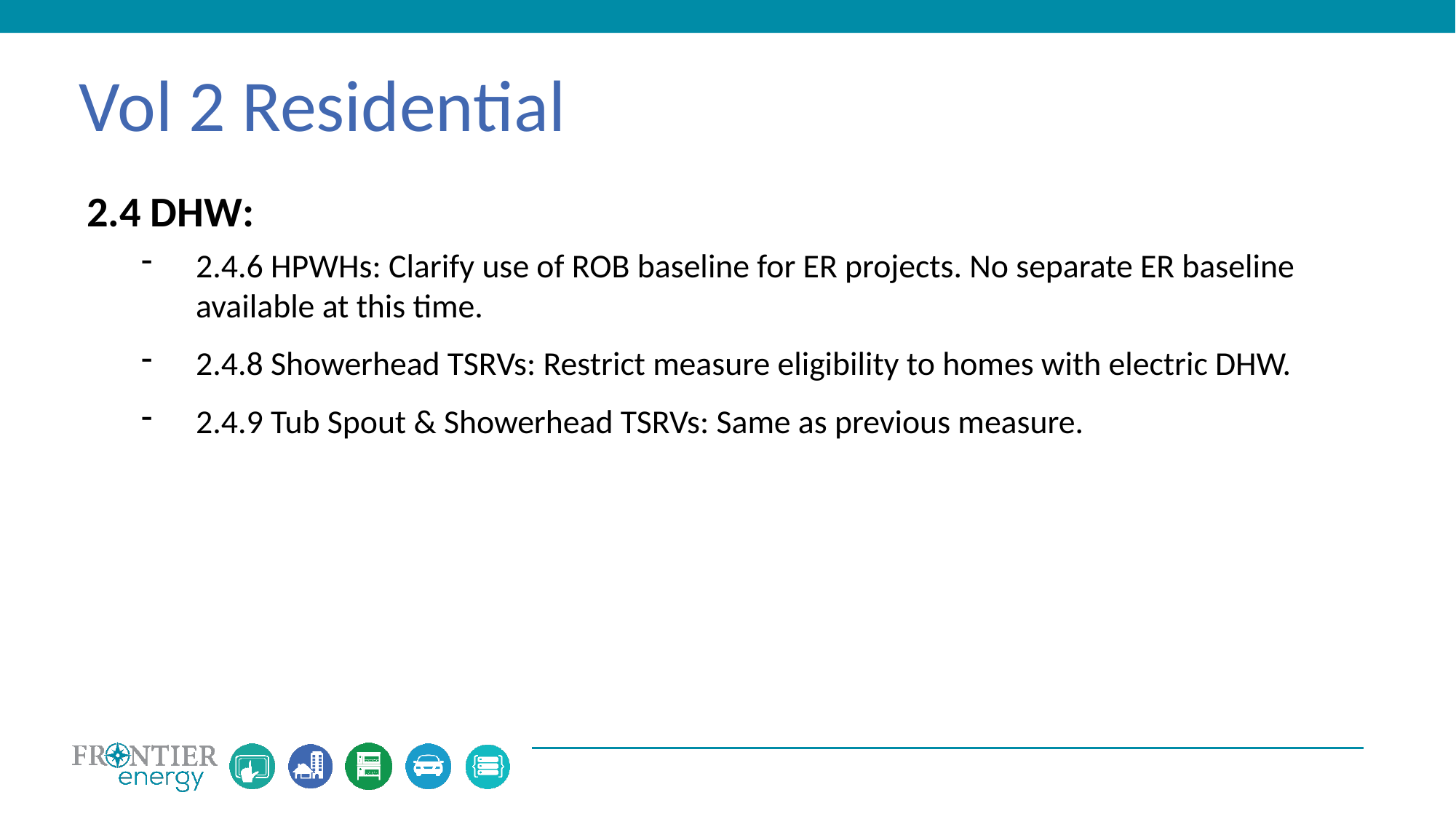

Vol 2 Residential
2.4 DHW:
2.4.6 HPWHs: Clarify use of ROB baseline for ER projects. No separate ER baseline available at this time.
2.4.8 Showerhead TSRVs: Restrict measure eligibility to homes with electric DHW.
2.4.9 Tub Spout & Showerhead TSRVs: Same as previous measure.